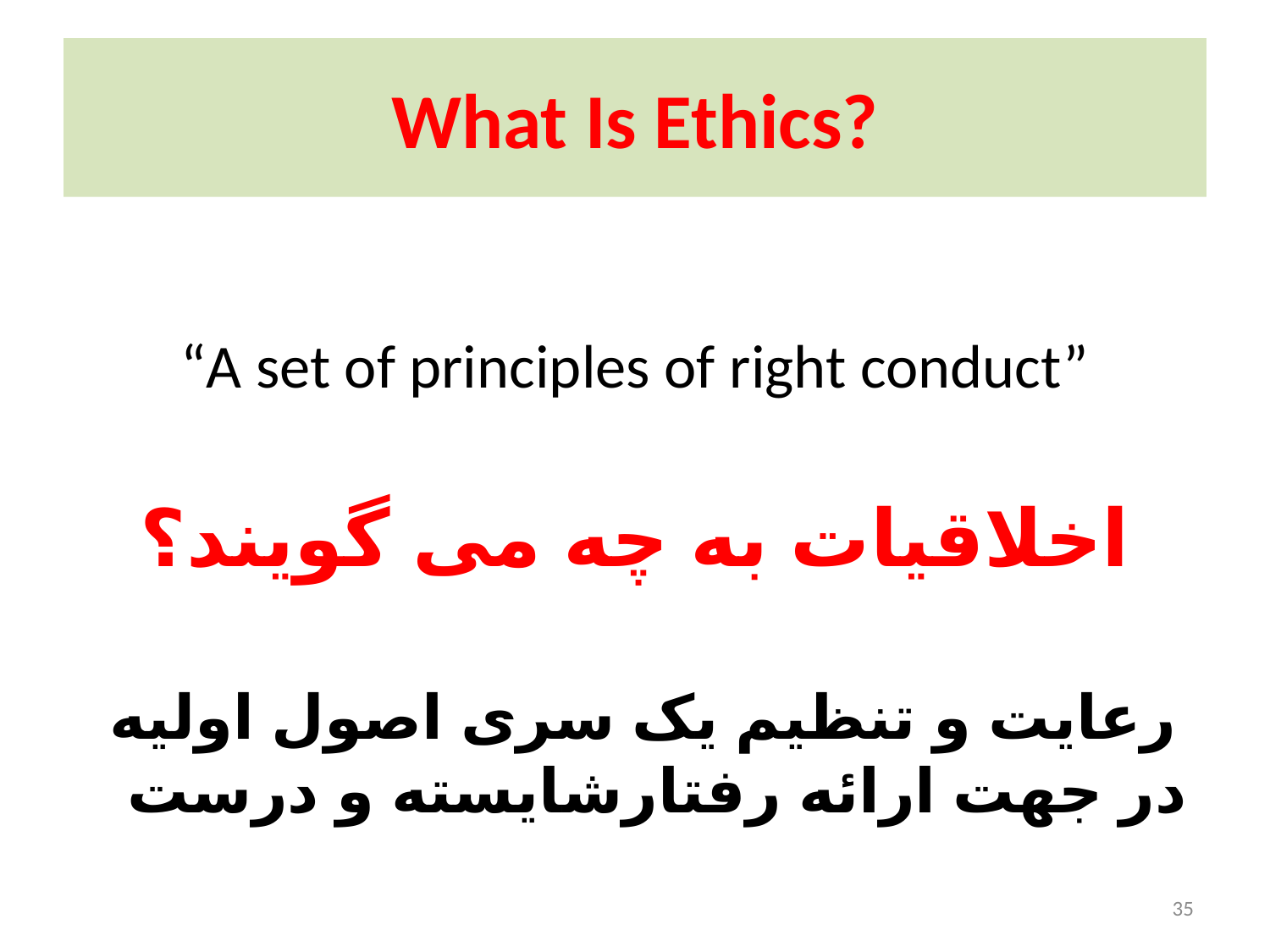

# What Is Ethics?

“A set of principles of right conduct”
اخلاقیات به چه می گویند؟
 رعایت و تنظیم یک سری اصول اولیه در جهت ارائه رفتارشایسته و درست
35